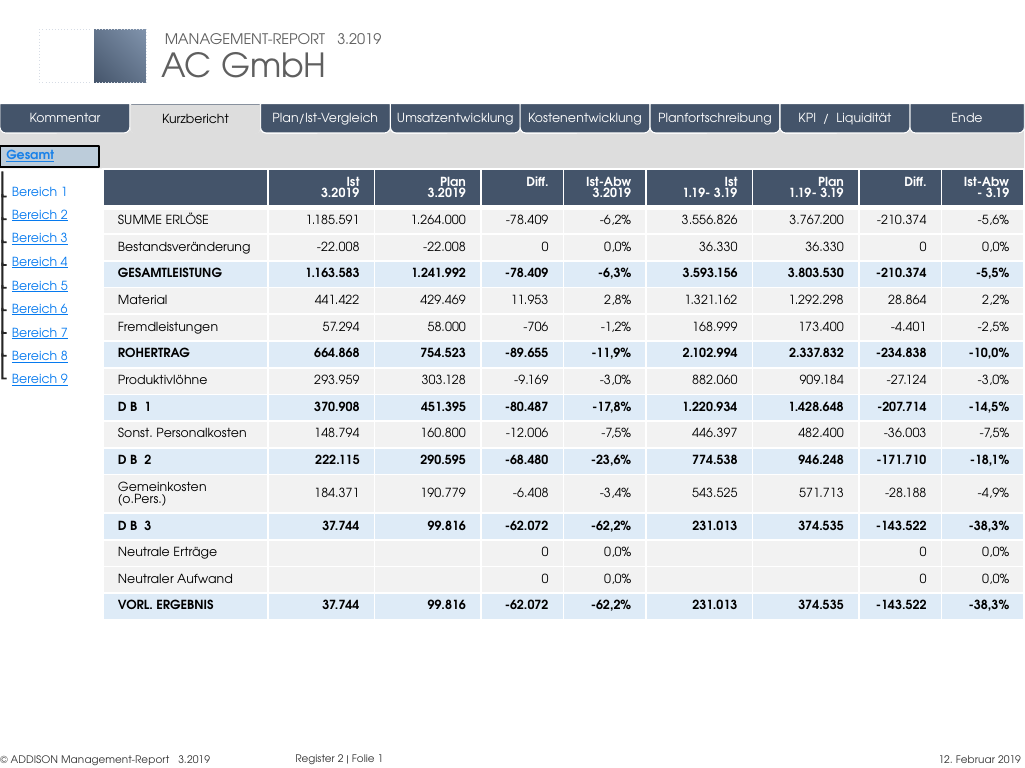

|  |  |  |  |  |  |
| --- | --- | --- | --- | --- | --- |
Eigene Folien

|  | Ist 3.2019 | Plan 3.2019 | Diff. | Ist-Abw 3.2019 | Ist 1.19- 3.19 | Plan 1.19- 3.19 | Diff. | Ist-Abw - 3.19 |
| --- | --- | --- | --- | --- | --- | --- | --- | --- |
| SUMME ERLÖSE | 1.185.591 | 1.264.000 | -78.409 | -6,2% | 3.556.826 | 3.767.200 | -210.374 | -5,6% |
| Bestandsveränderung | -22.008 | -22.008 | 0 | 0,0% | 36.330 | 36.330 | 0 | 0,0% |
| GESAMTLEISTUNG | 1.163.583 | 1.241.992 | -78.409 | -6,3% | 3.593.156 | 3.803.530 | -210.374 | -5,5% |
| Material | 441.422 | 429.469 | 11.953 | 2,8% | 1.321.162 | 1.292.298 | 28.864 | 2,2% |
| Fremdleistungen | 57.294 | 58.000 | -706 | -1,2% | 168.999 | 173.400 | -4.401 | -2,5% |
| ROHERTRAG | 664.868 | 754.523 | -89.655 | -11,9% | 2.102.994 | 2.337.832 | -234.838 | -10,0% |
| Produktivlöhne | 293.959 | 303.128 | -9.169 | -3,0% | 882.060 | 909.184 | -27.124 | -3,0% |
| D B 1 | 370.908 | 451.395 | -80.487 | -17,8% | 1.220.934 | 1.428.648 | -207.714 | -14,5% |
| Sonst. Personalkosten | 148.794 | 160.800 | -12.006 | -7,5% | 446.397 | 482.400 | -36.003 | -7,5% |
| D B 2 | 222.115 | 290.595 | -68.480 | -23,6% | 774.538 | 946.248 | -171.710 | -18,1% |
| Gemeinkosten (o.Pers.) | 184.371 | 190.779 | -6.408 | -3,4% | 543.525 | 571.713 | -28.188 | -4,9% |
| D B 3 | 37.744 | 99.816 | -62.072 | -62,2% | 231.013 | 374.535 | -143.522 | -38,3% |
| Neutrale Erträge |  |  | 0 | 0,0% |  |  | 0 | 0,0% |
| Neutraler Aufwand |  |  | 0 | 0,0% |  |  | 0 | 0,0% |
| VORL. ERGEBNIS | 37.744 | 99.816 | -62.072 | -62,2% | 231.013 | 374.535 | -143.522 | -38,3% |
# Register 2 | Folie 1